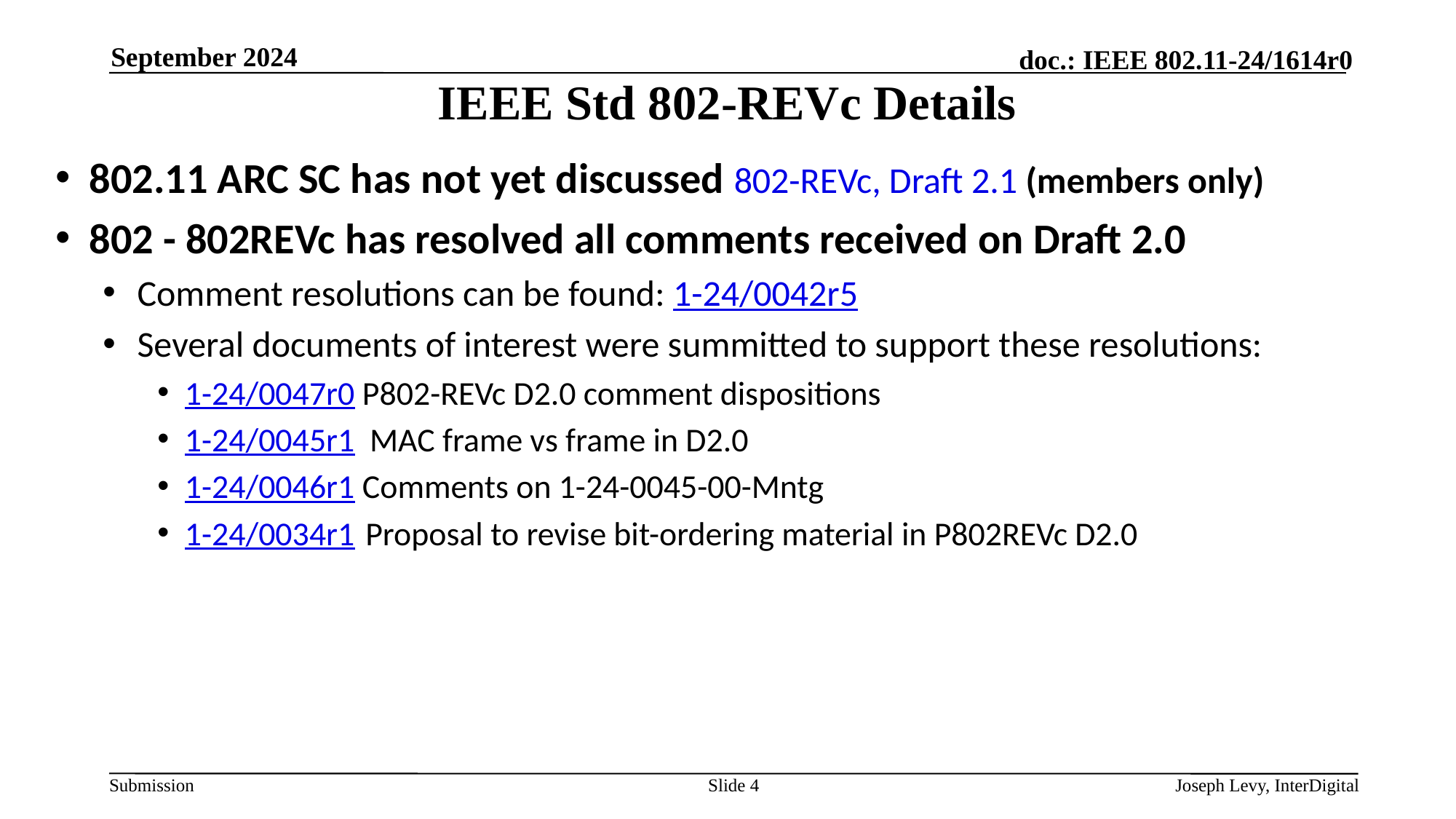

September 2024
# IEEE Std 802-REVc Details
802.11 ARC SC has not yet discussed 802-REVc, Draft 2.1 (members only)
802 - 802REVc has resolved all comments received on Draft 2.0
Comment resolutions can be found: 1-24/0042r5
Several documents of interest were summitted to support these resolutions:
1-24/0047r0 P802-REVc D2.0 comment dispositions
1-24/0045r1  MAC frame vs frame in D2.0
1-24/0046r1 Comments on 1-24-0045-00-Mntg
1-24/0034r1 Proposal to revise bit-ordering material in P802REVc D2.0

Joseph Levy, InterDigital
Slide 4